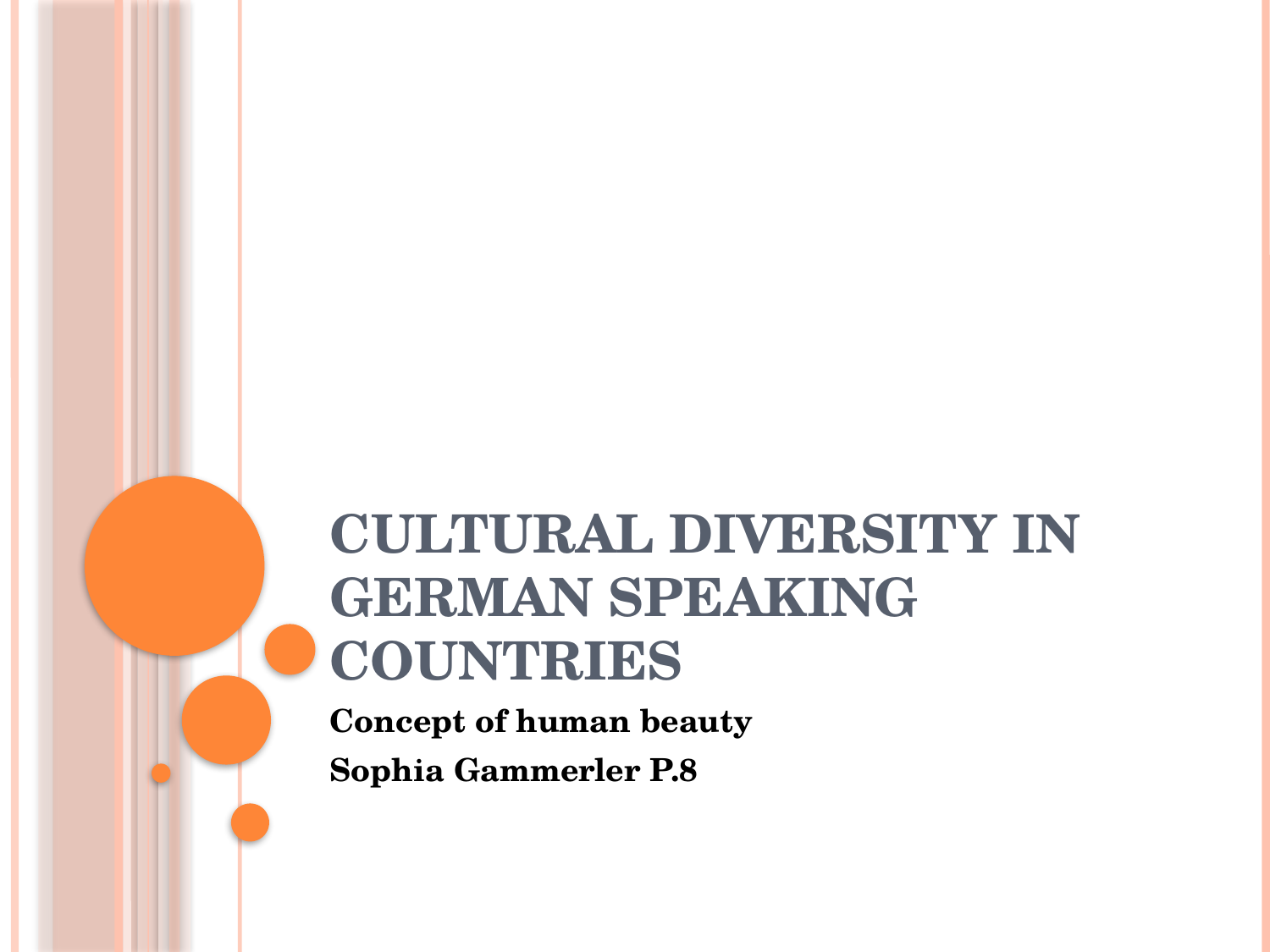

# Cultural diversity in German speaking countries
Concept of human beauty
Sophia Gammerler P.8